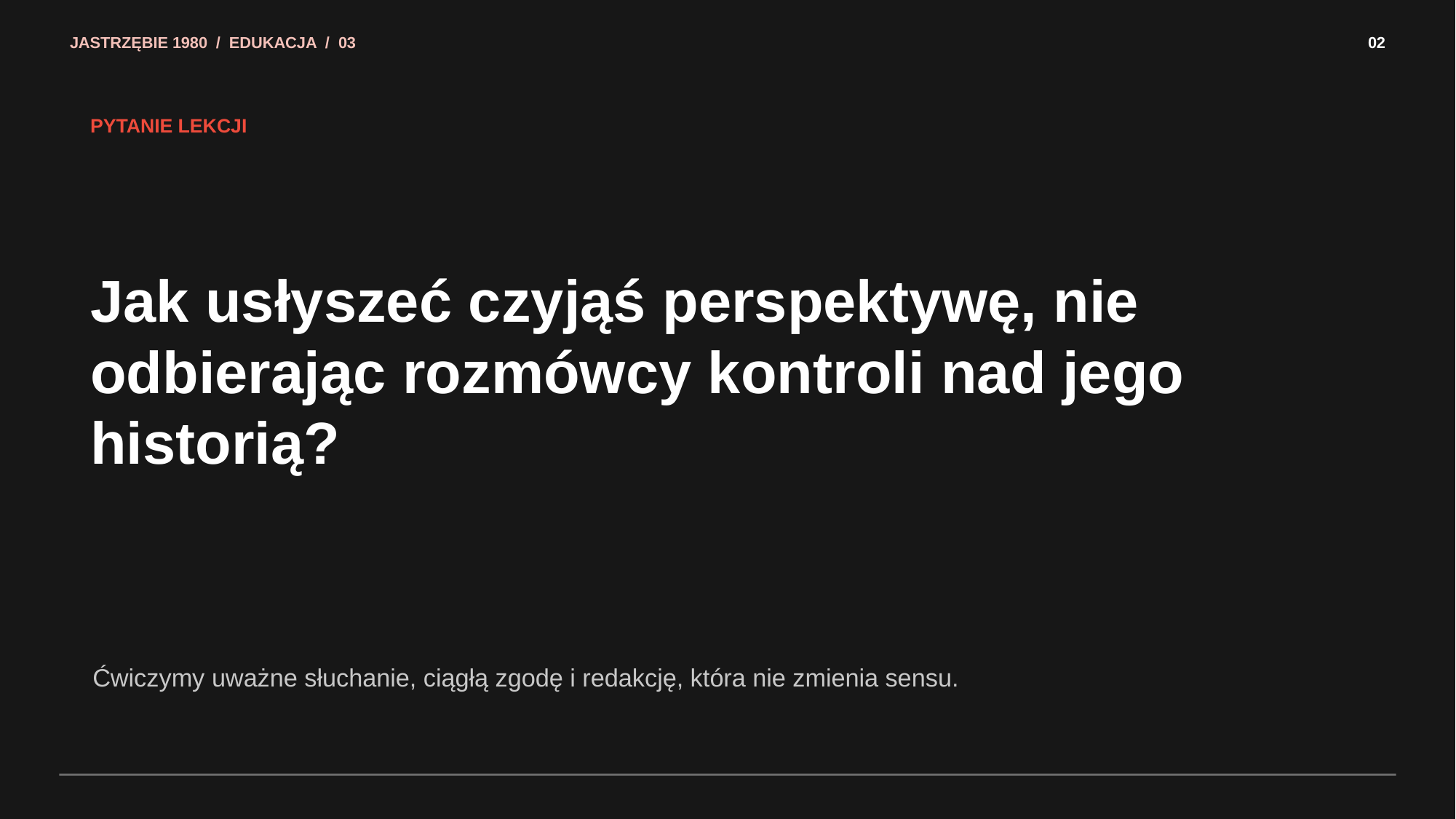

JASTRZĘBIE 1980  /  EDUKACJA  /  03
02
PYTANIE LEKCJI
Jak usłyszeć czyjąś perspektywę, nie odbierając rozmówcy kontroli nad jego historią?
Ćwiczymy uważne słuchanie, ciągłą zgodę i redakcję, która nie zmienia sensu.